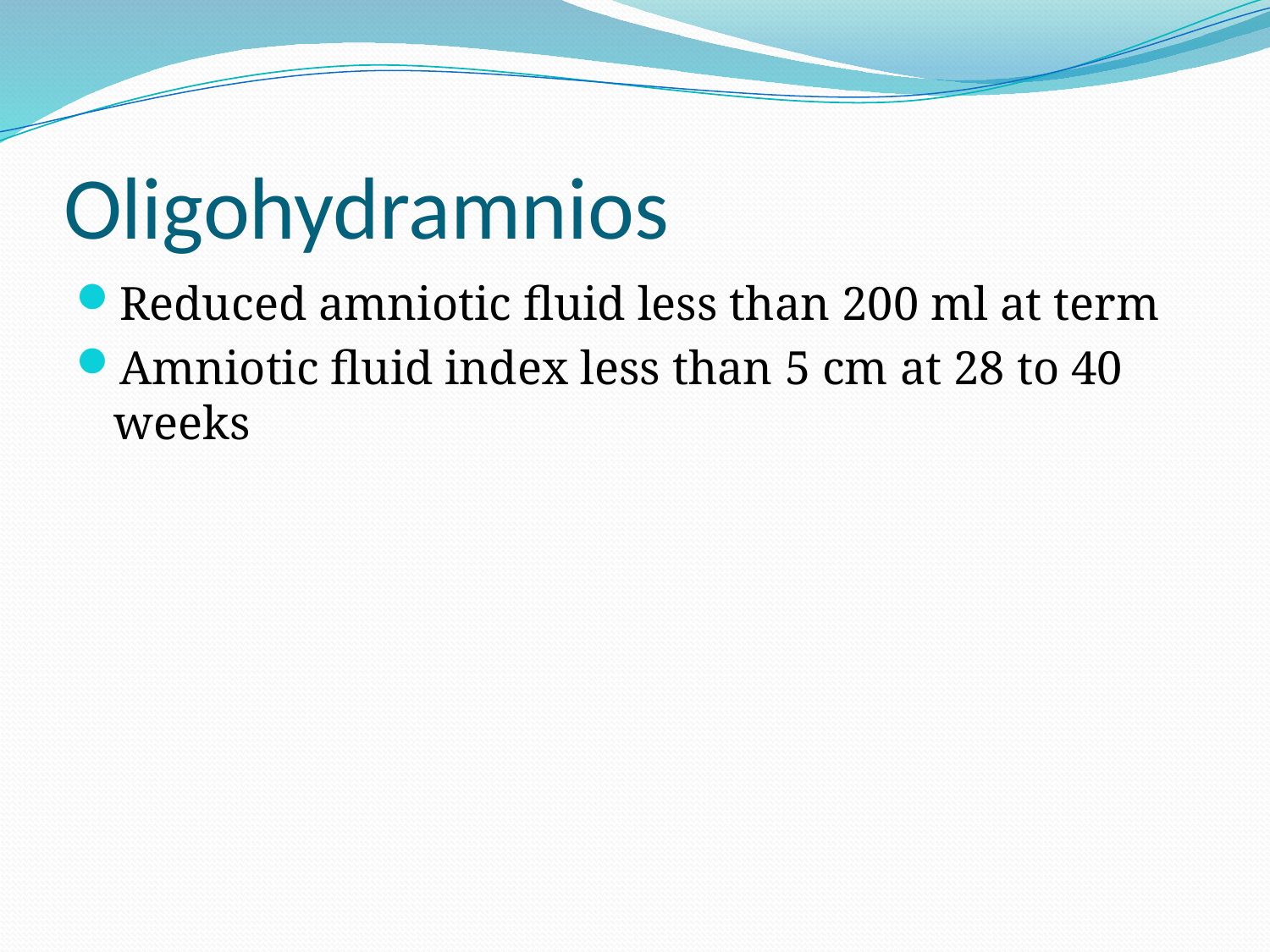

# Oligohydramnios
Reduced amniotic fluid less than 200 ml at term
Amniotic fluid index less than 5 cm at 28 to 40 weeks